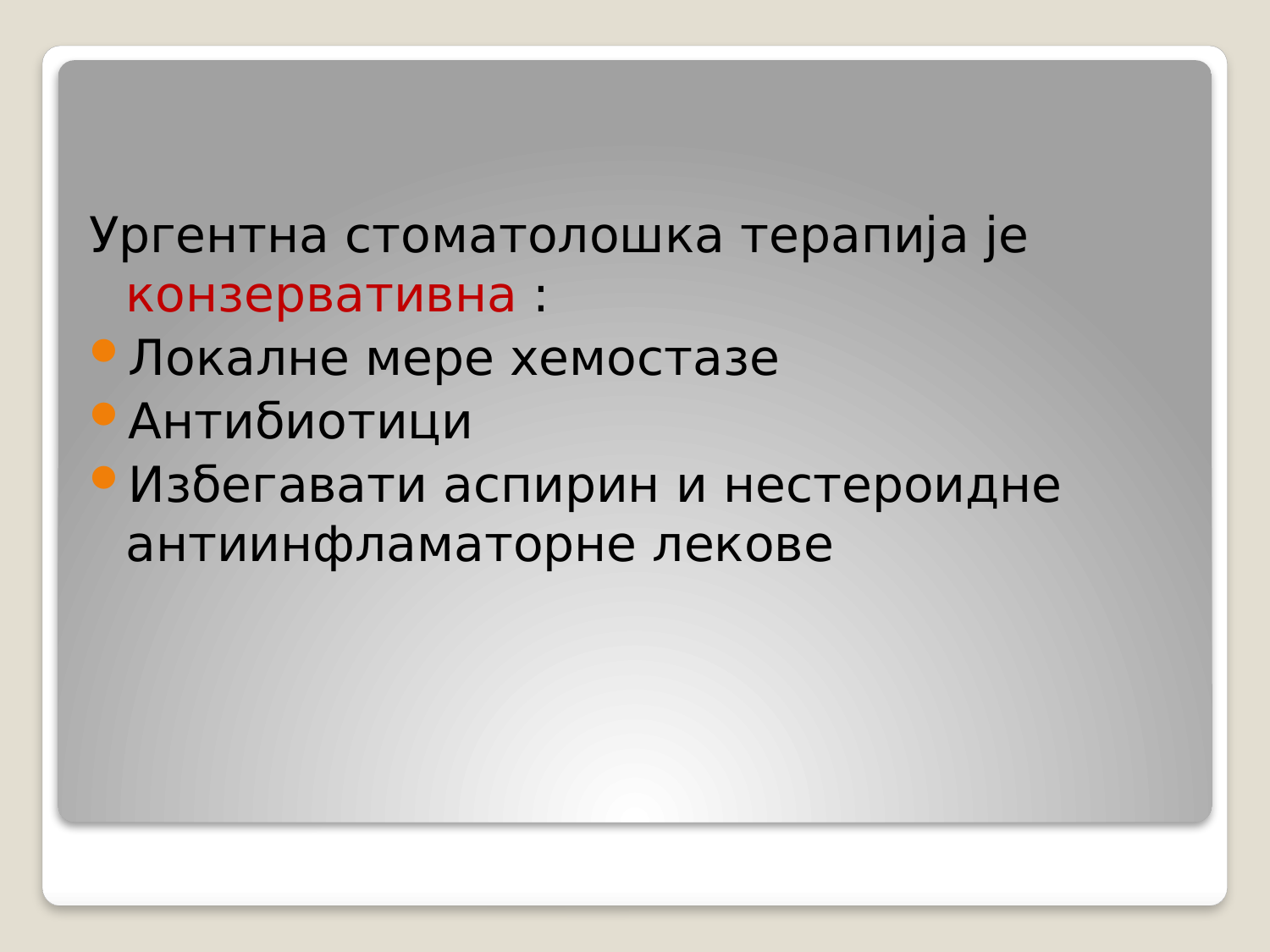

Ургентна стоматолошка терапија је конзервативна :
Локалне мере хемостазе
Антибиотици
Избегавати аспирин и нестероидне антиинфламаторне лекове